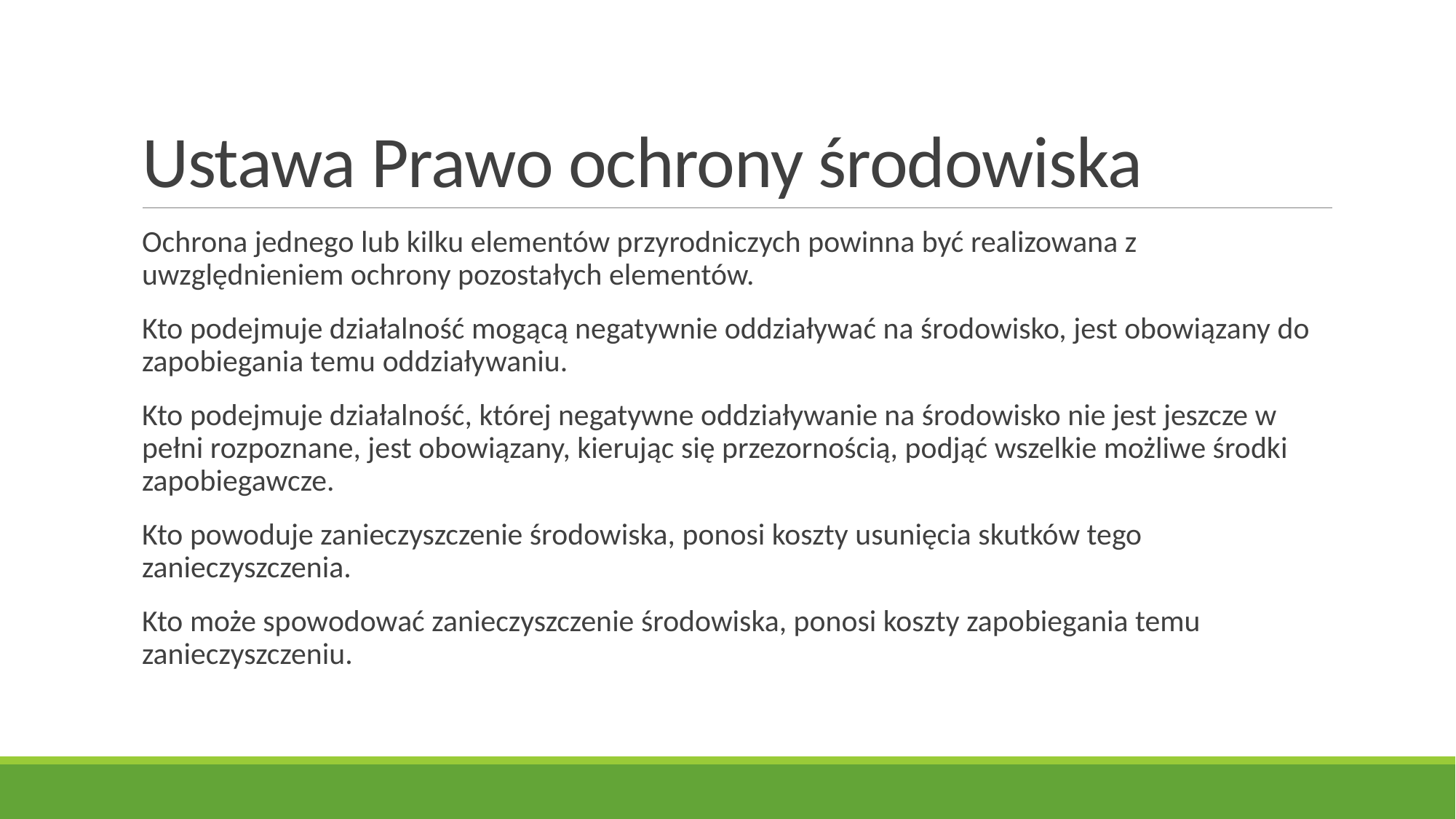

# Ustawa Prawo ochrony środowiska
Ochrona jednego lub kilku elementów przyrodniczych powinna być realizowana z uwzględnieniem ochrony pozostałych elementów.
Kto podejmuje działalność mogącą negatywnie oddziaływać na środowisko, jest obowiązany do zapobiegania temu oddziaływaniu.
Kto podejmuje działalność, której negatywne oddziaływanie na środowisko nie jest jeszcze w pełni rozpoznane, jest obowiązany, kierując się przezornością, podjąć wszelkie możliwe środki zapobiegawcze.
Kto powoduje zanieczyszczenie środowiska, ponosi koszty usunięcia skutków tego zanieczyszczenia.
Kto może spowodować zanieczyszczenie środowiska, ponosi koszty zapobiegania temu zanieczyszczeniu.